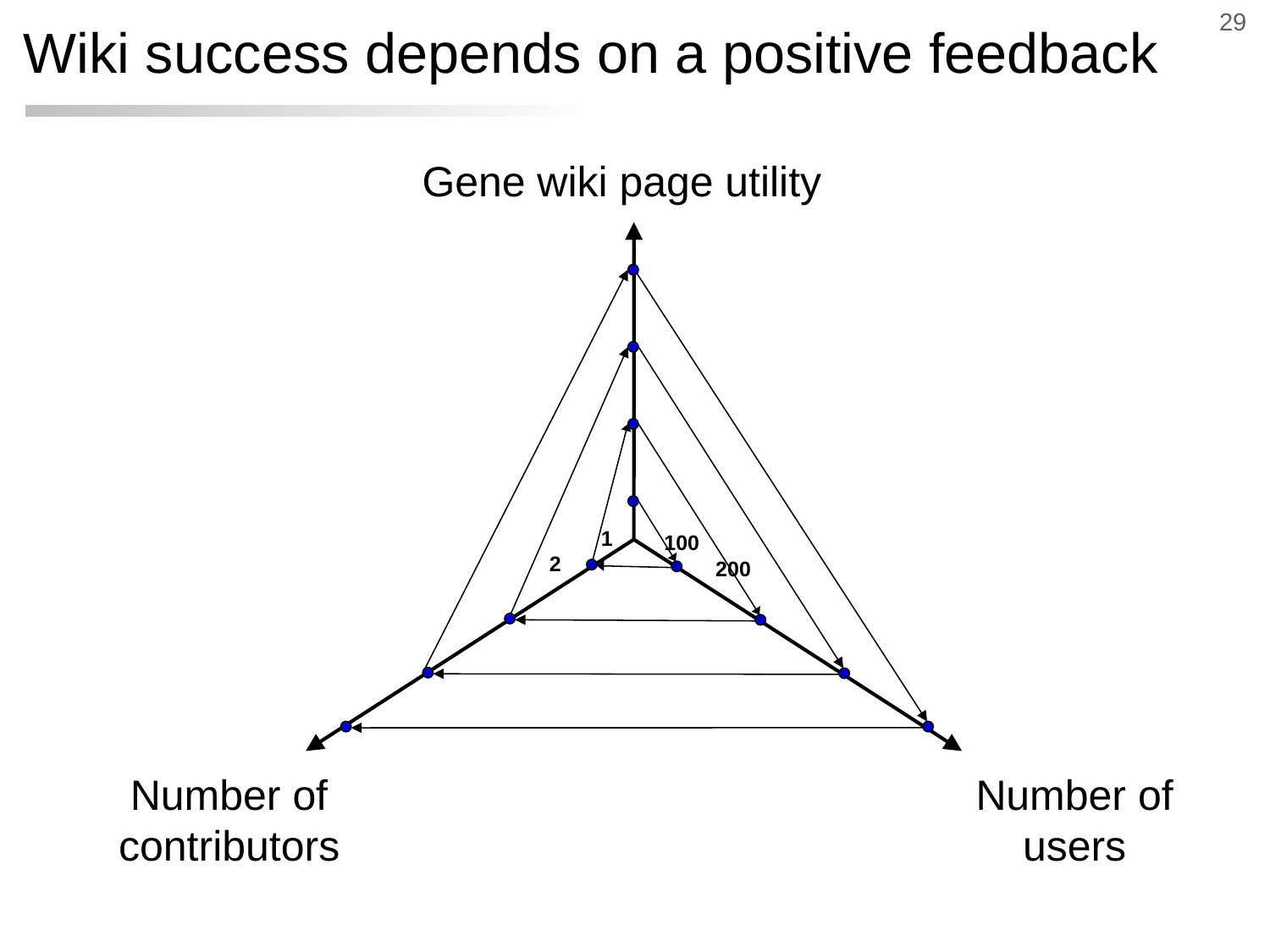

29
# Wiki success depends on a positive feedback
Gene wiki page utility

1
100

2
200

Number of
contributors
Number of
users